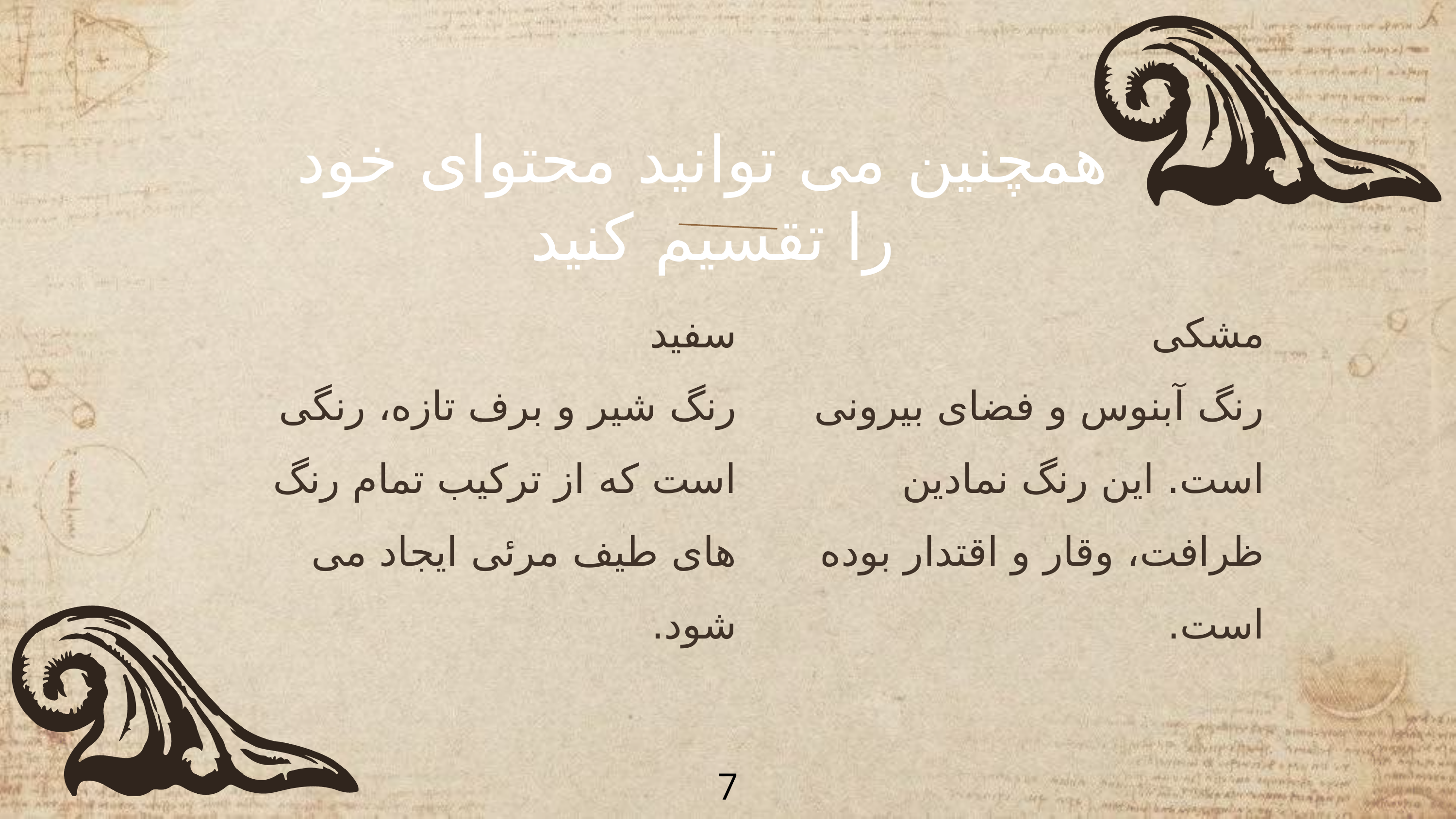

همچنین می توانید محتوای خود
 را تقسیم کنید

سفید
رنگ شیر و برف تازه، رنگی است که از ترکیب تمام رنگ های طیف مرئی ایجاد می شود.
مشکی
رنگ آبنوس و فضای بیرونی است. این رنگ نمادین ظرافت، وقار و اقتدار بوده است.

7